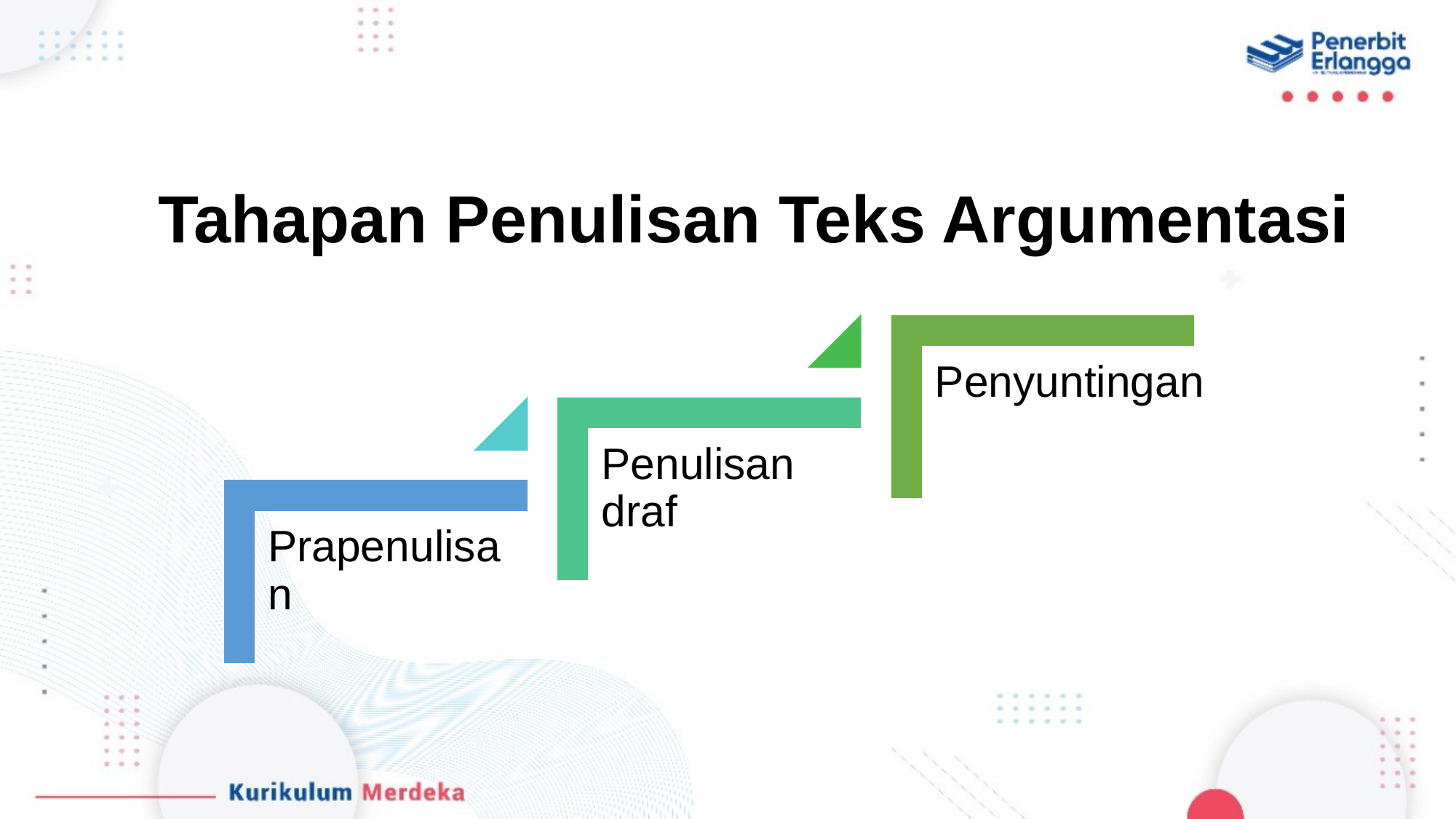

# Tahapan Penulisan Teks Argumentasi

Penyuntingan

Penulisan draf
Prapenulisan